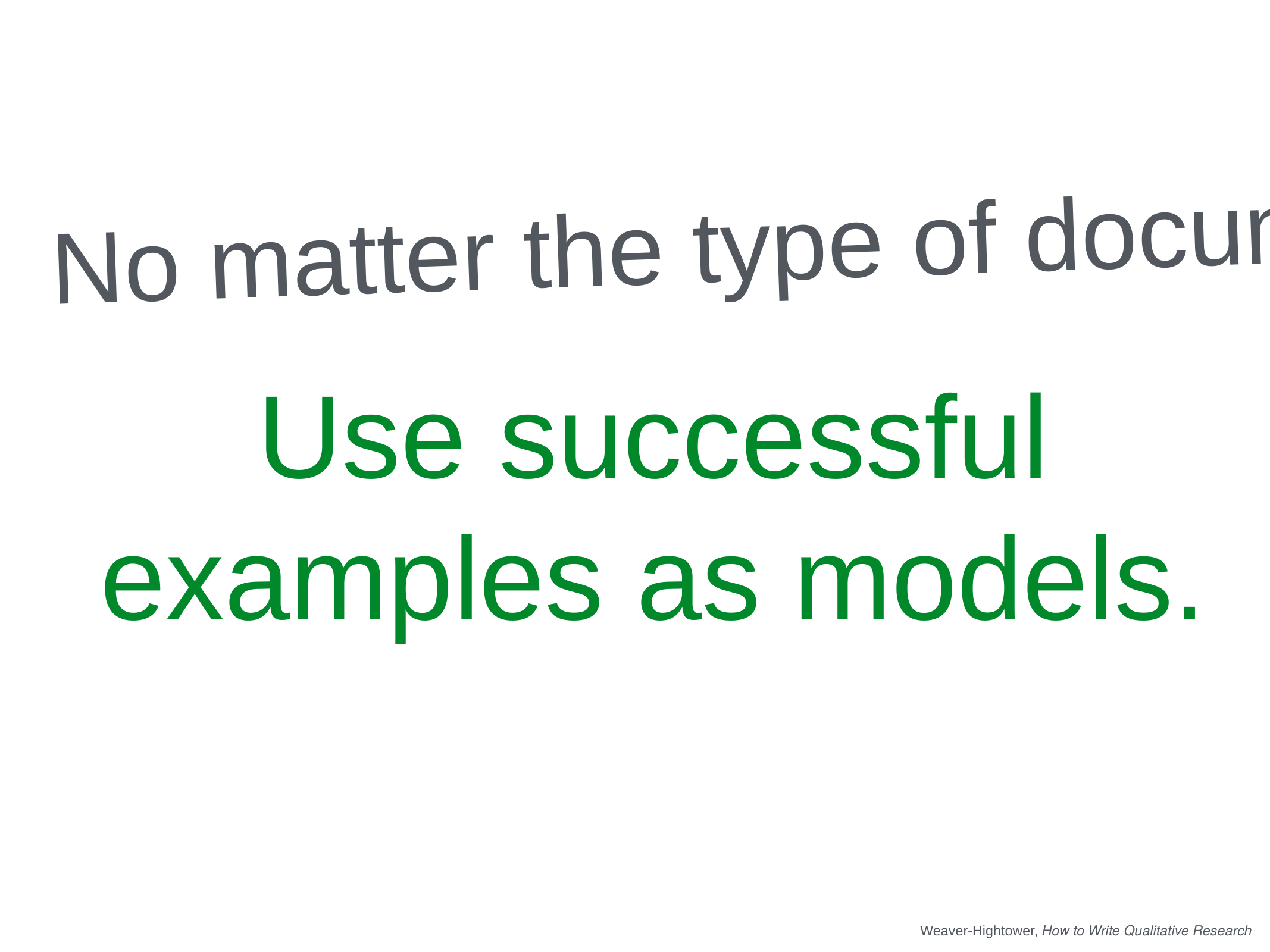

No matter the type of document…
Use successful examples as models.